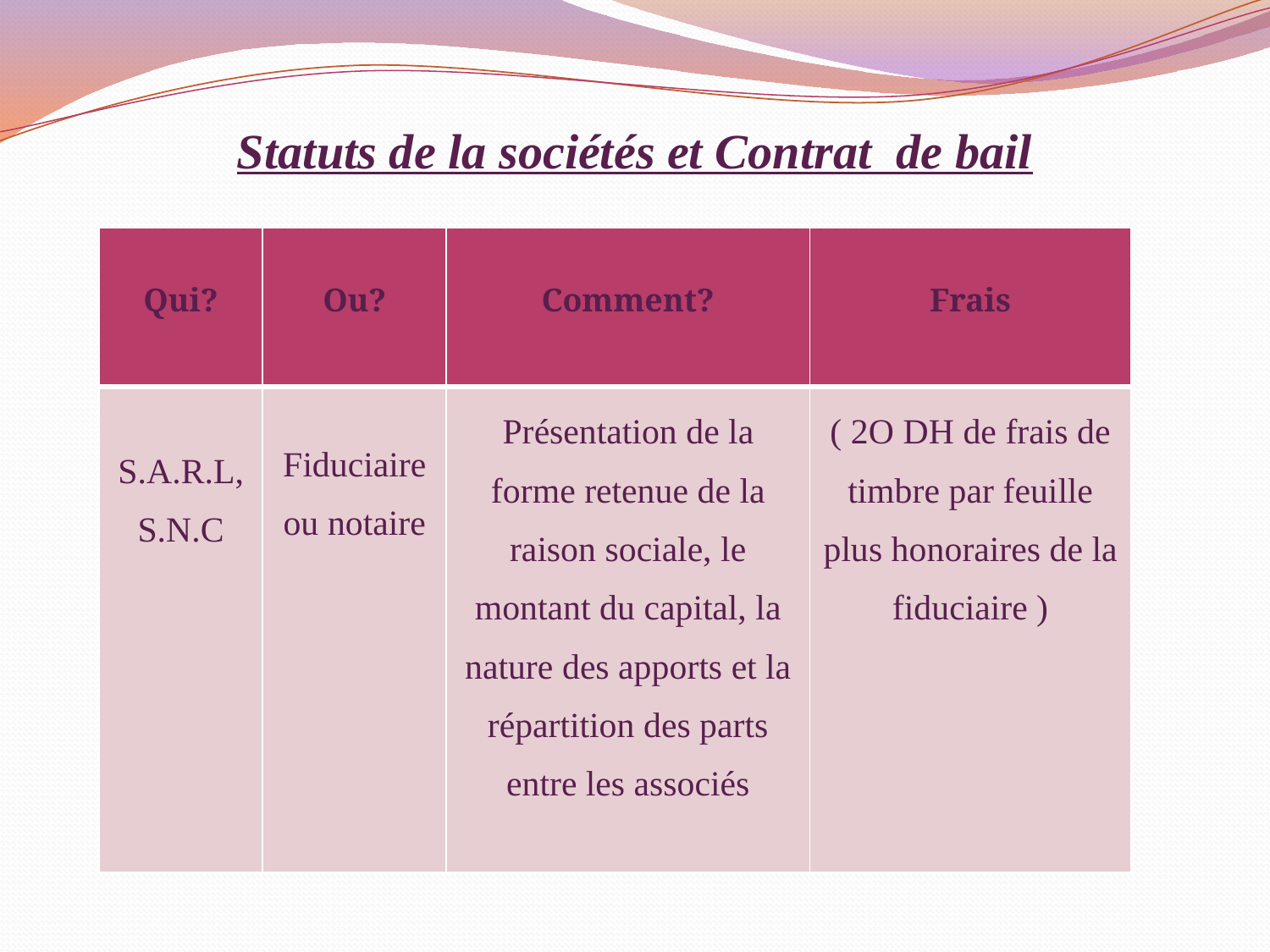

# Statuts de la sociétés et Contrat  de bail
| Qui? | Ou? | Comment? | Frais |
| --- | --- | --- | --- |
| S.A.R.L, S.N.C | Fiduciaire ou notaire | Présentation de la forme retenue de la raison sociale, le montant du capital, la nature des apports et la répartition des parts entre les associés | ( 2O DH de frais de timbre par feuille plus honoraires de la fiduciaire ) |